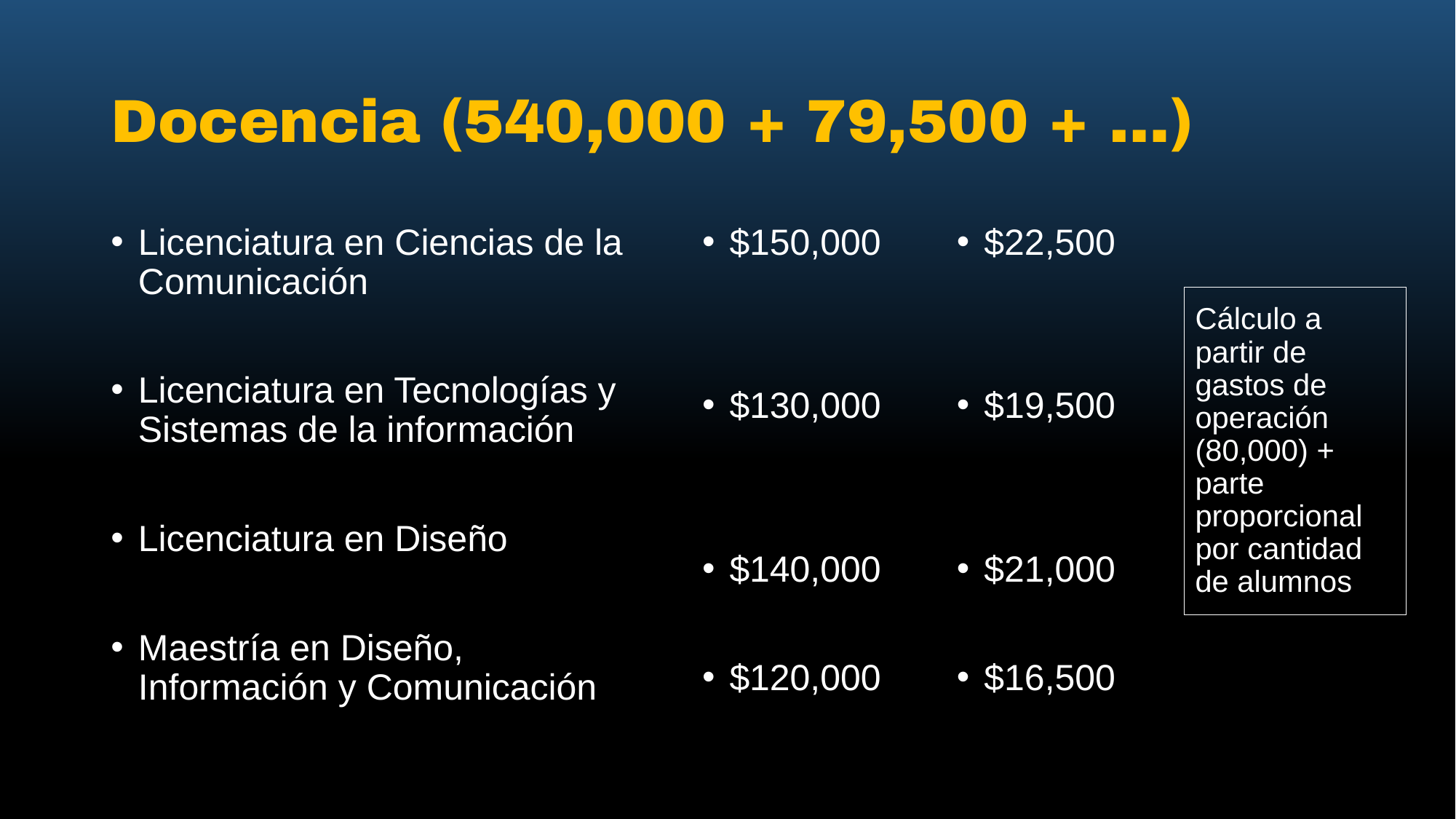

# Docencia (540,000 + 79,500 + …)
$150,000

$130,000

$140,000

$120,000
$22,500

$19,500

$21,000

$16,500
Licenciatura en Ciencias de la Comunicación

Licenciatura en Tecnologías y Sistemas de la información

Licenciatura en Diseño

Maestría en Diseño, Información y Comunicación
Cálculo a partir de gastos de operación (80,000) + parte proporcional por cantidad de alumnos